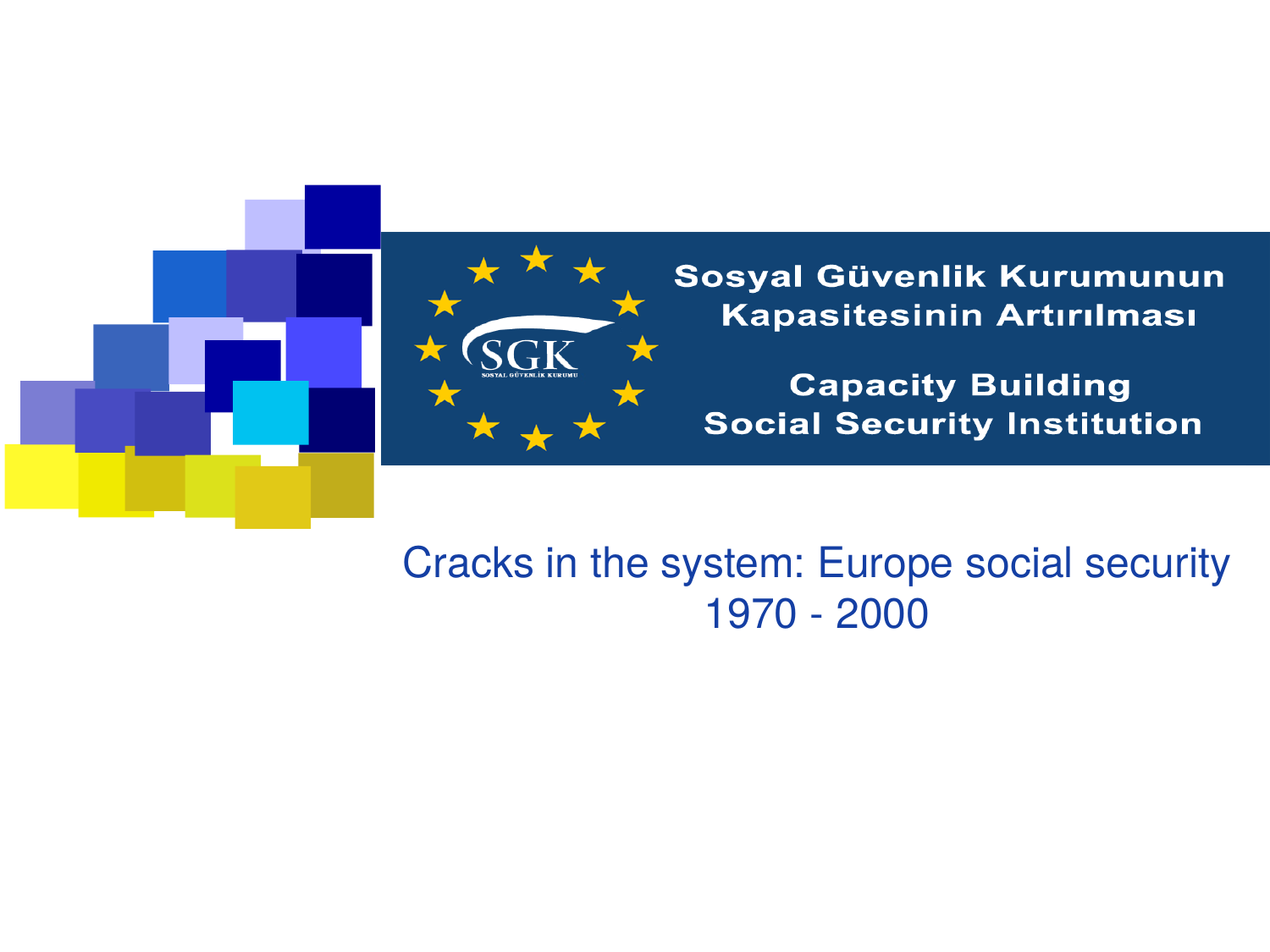

Cracks in the system: Europe social security 1970 - 2000